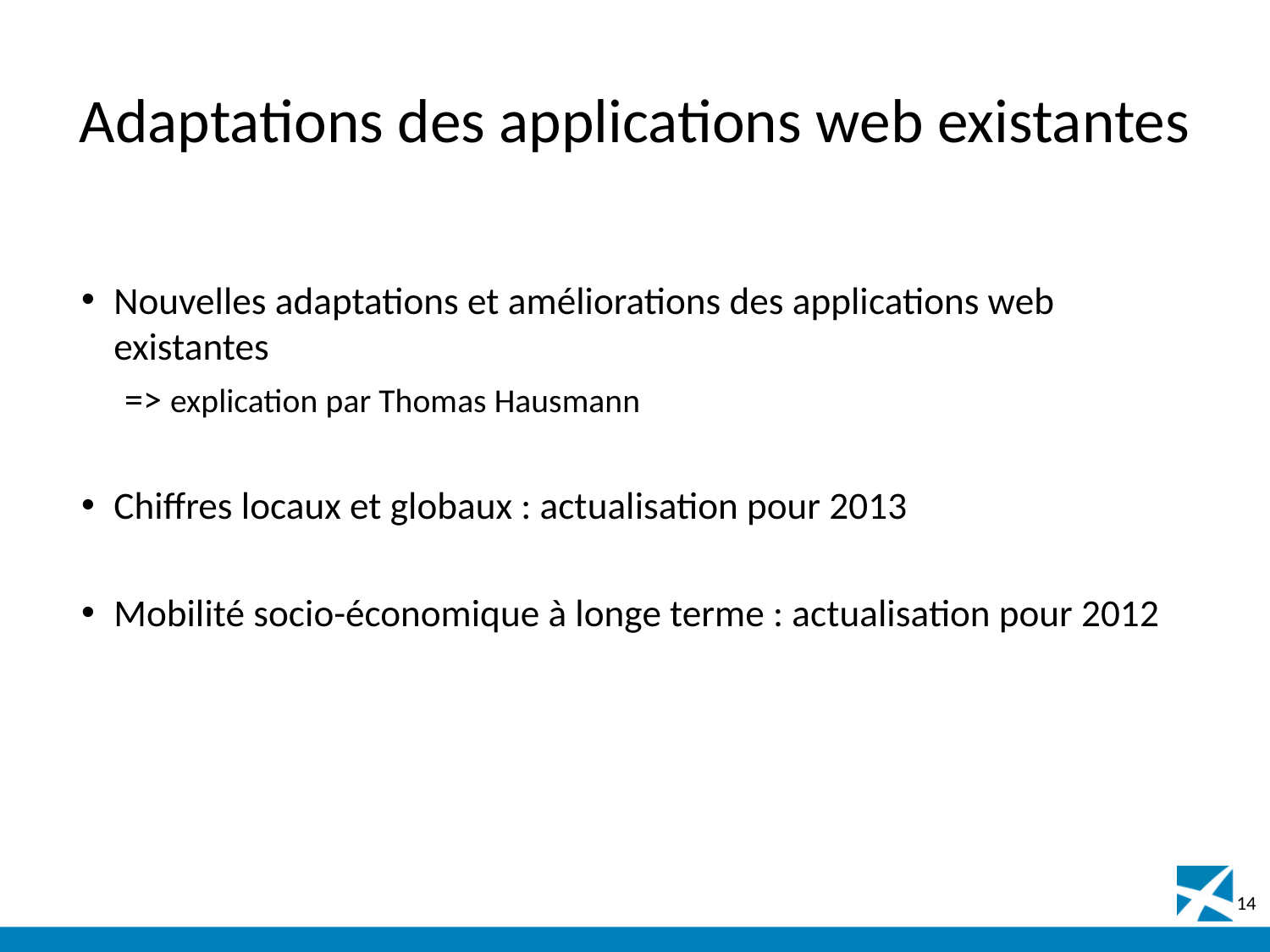

# Adaptations des applications web existantes

Nouvelles adaptations et améliorations des applications web existantes
=> explication par Thomas Hausmann

Chiffres locaux et globaux : actualisation pour 2013

Mobilité socio-économique à longe terme : actualisation pour 2012